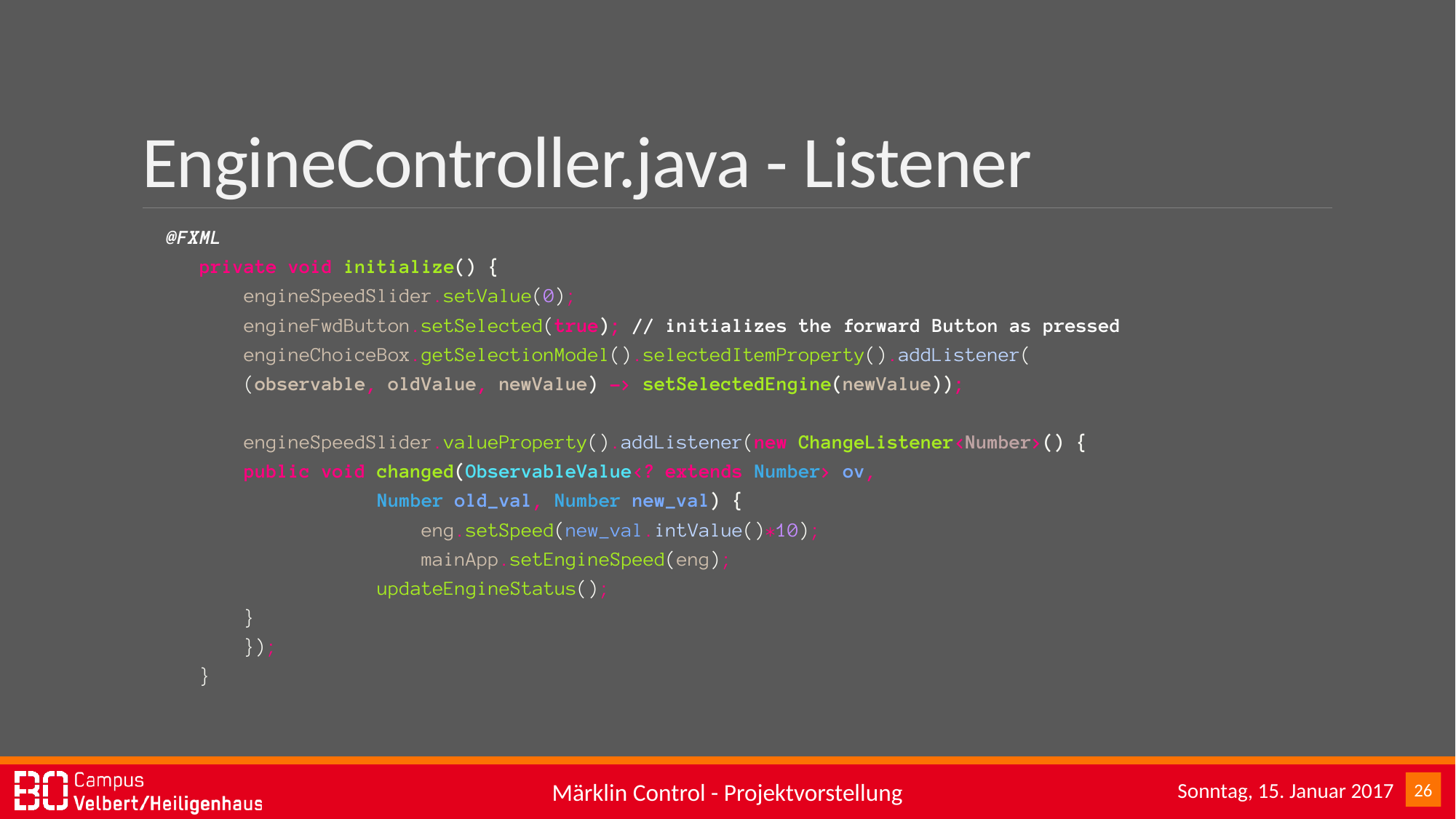

# EngineController.java - Listener
 @FXML
    private void initialize() {
        engineSpeedSlider.setValue(0);
        engineFwdButton.setSelected(true); // initializes the forward Button as pressed
        engineChoiceBox.getSelectionModel().selectedItemProperty().addListener(
        (observable, oldValue, newValue) -> setSelectedEngine(newValue));

        engineSpeedSlider.valueProperty().addListener(new ChangeListener<Number>() {
        public void changed(ObservableValue<? extends Number> ov,
                    Number old_val, Number new_val) {
                        eng.setSpeed(new_val.intValue()*10);
                        mainApp.setEngineSpeed(eng);
                    updateEngineStatus();
        }
        });
    }
Sonntag, 15. Januar 2017
26